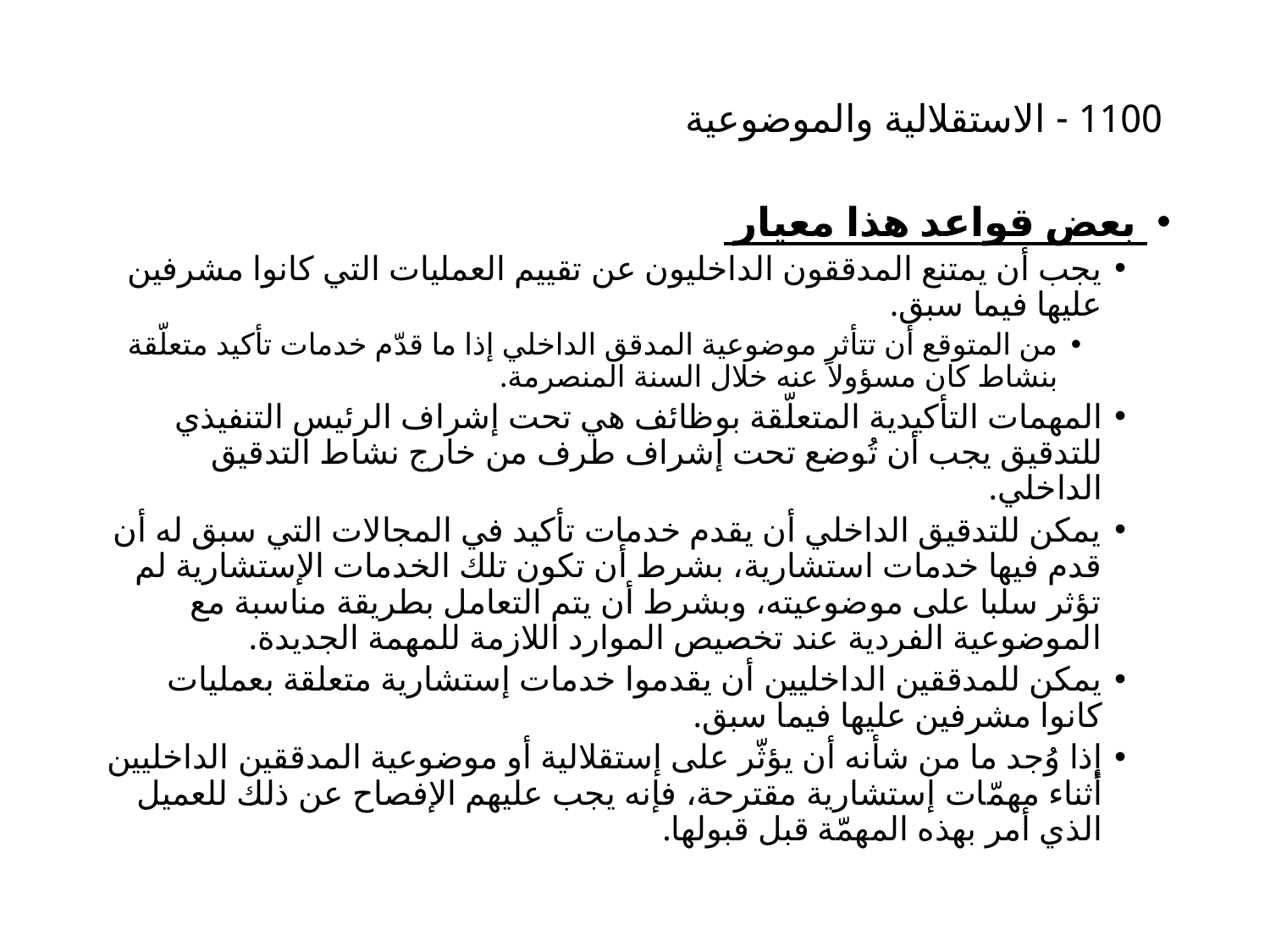

# 1100 - الاستقلالية والموضوعية
 بعض قواعد هذا معيار
يجب أن يمتنع المدققون الداخليون عن تقييم العمليات التي كانوا مشرفين عليها فيما سبق.
من المتوقع أن تتأثر موضوعية المدقق الداخلي إذا ما قدّم خدمات تأكيد متعلّقة بنشاط كان مسؤولاً عنه خلال السنة المنصرمة.
المهمات التأكيدية المتعلّقة بوظائف هي تحت إشراف الرئيس التنفيذي للتدقيق يجب أن تُوضع تحت إشراف طرف من خارج نشاط التدقيق الداخلي.
يمكن للتدقيق الداخلي أن يقدم خدمات تأكيد في المجالات التي سبق له أن قدم فيها خدمات استشارية، بشرط أن تكون تلك الخدمات الإستشارية لم تؤثر سلبا على موضوعيته، وبشرط أن يتم التعامل بطريقة مناسبة مع الموضوعية الفردية عند تخصيص الموارد اللازمة للمهمة الجديدة.
يمكن للمدققين الداخليين أن يقدموا خدمات إستشارية متعلقة بعمليات كانوا مشرفين عليها فيما سبق.
إذا وُجد ما من شأنه أن يؤثّر على إستقلالية أو موضوعية المدققين الداخليين أثناء مهمّات إستشارية مقترحة، فإنه يجب عليهم الإفصاح عن ذلك للعميل الذي أمر بهذه المهمّة قبل قبولها.